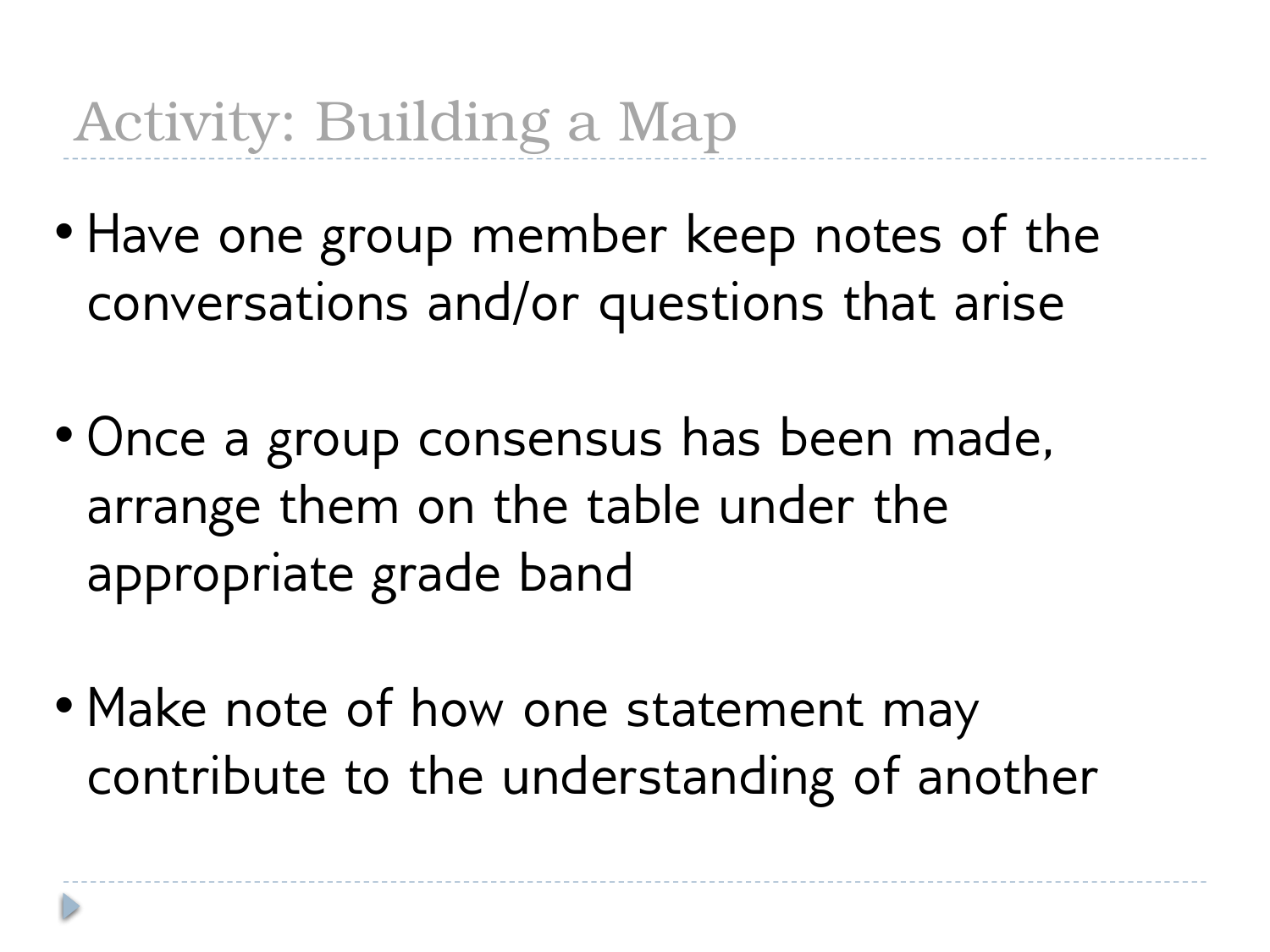

# Activity: Building a Map
Have one group member keep notes of the conversations and/or questions that arise

Once a group consensus has been made, arrange them on the table under the appropriate grade band

Make note of how one statement may contribute to the understanding of another